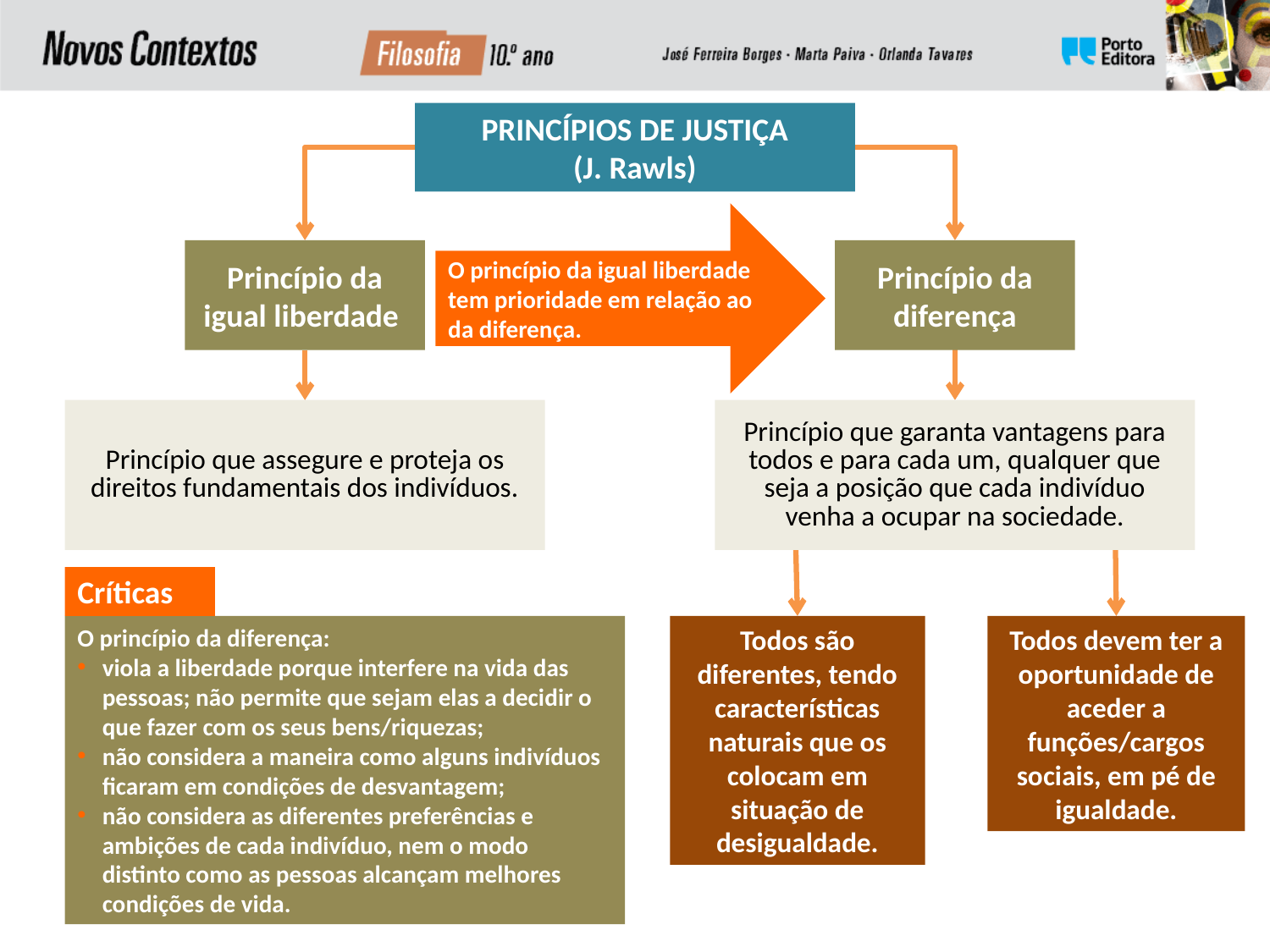

PRINCÍPIOS DE JUSTIÇA
(J. Rawls)
O princípio da igual liberdade
tem prioridade em relação ao
da diferença.
Princípio da igual liberdade
Princípio da diferença
Princípio que assegure e proteja os direitos fundamentais dos indivíduos.
Princípio que garanta vantagens para todos e para cada um, qualquer que seja a posição que cada indivíduo venha a ocupar na sociedade.
Críticas
Todos são diferentes, tendo características naturais que os colocam em situação de desigualdade.
Todos devem ter a oportunidade de aceder a funções/cargos sociais, em pé de igualdade.
O princípio da diferença:
viola a liberdade porque interfere na vida das pessoas; não permite que sejam elas a decidir o que fazer com os seus bens/riquezas;
não considera a maneira como alguns indivíduos ficaram em condições de desvantagem;
não considera as diferentes preferências e ambições de cada indivíduo, nem o modo distinto como as pessoas alcançam melhores condições de vida.